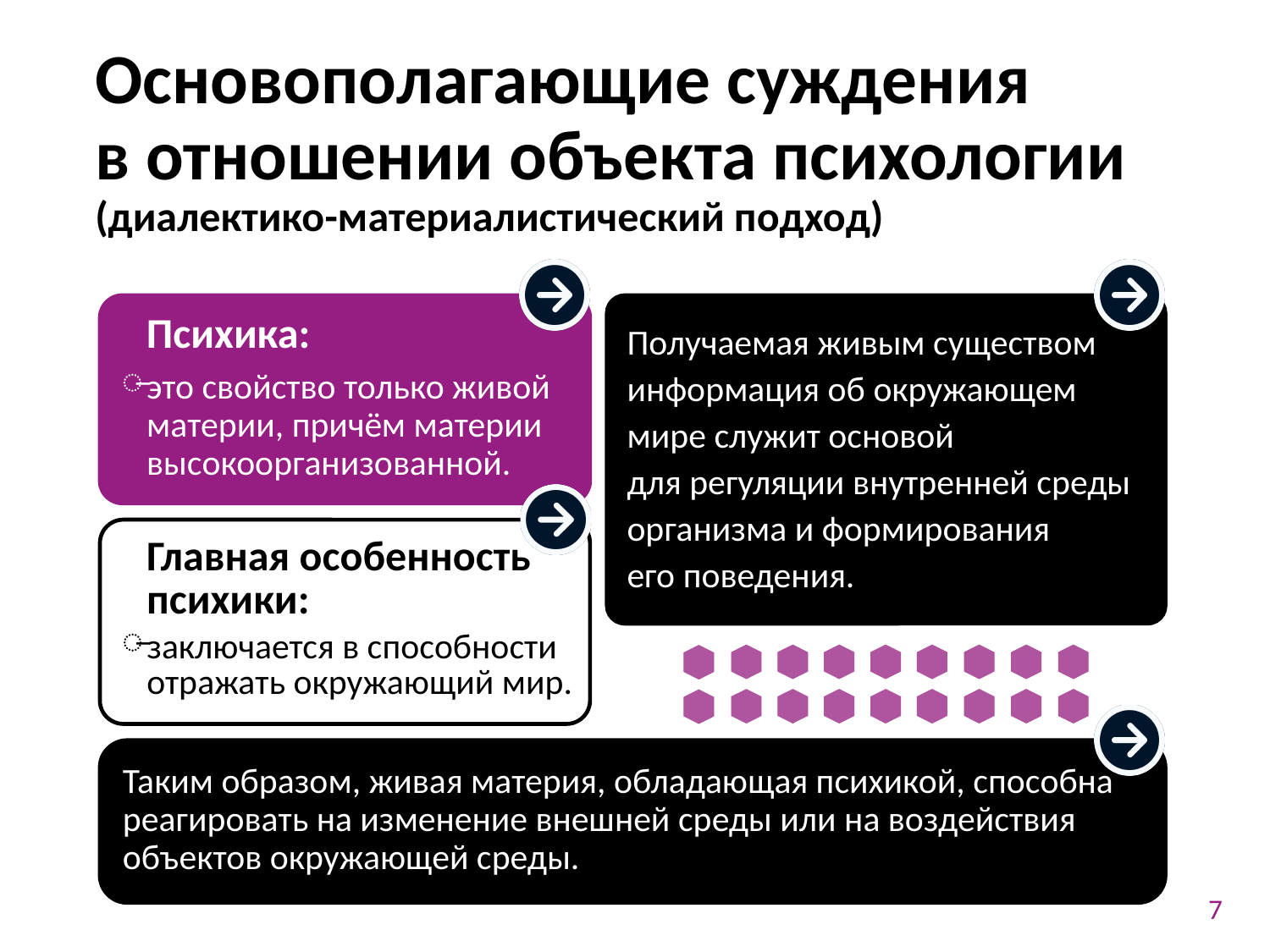

# Основополагающие суждения в отношении объекта психологии (диалектико-материалистический подход)

Получаемая живым существом информация об окружающем
мире служит основой
для регуляции внутренней среды организма и формирования
его поведения.
Психика:
это свойство только живой материи, причём материи высокоорганизованной.

Главная особенность психики:
заключается в способности отражать окружающий мир.

Таким образом, живая материя, обладающая психикой, способна реагировать на изменение внешней среды или на воздействия объектов окружающей среды.
7